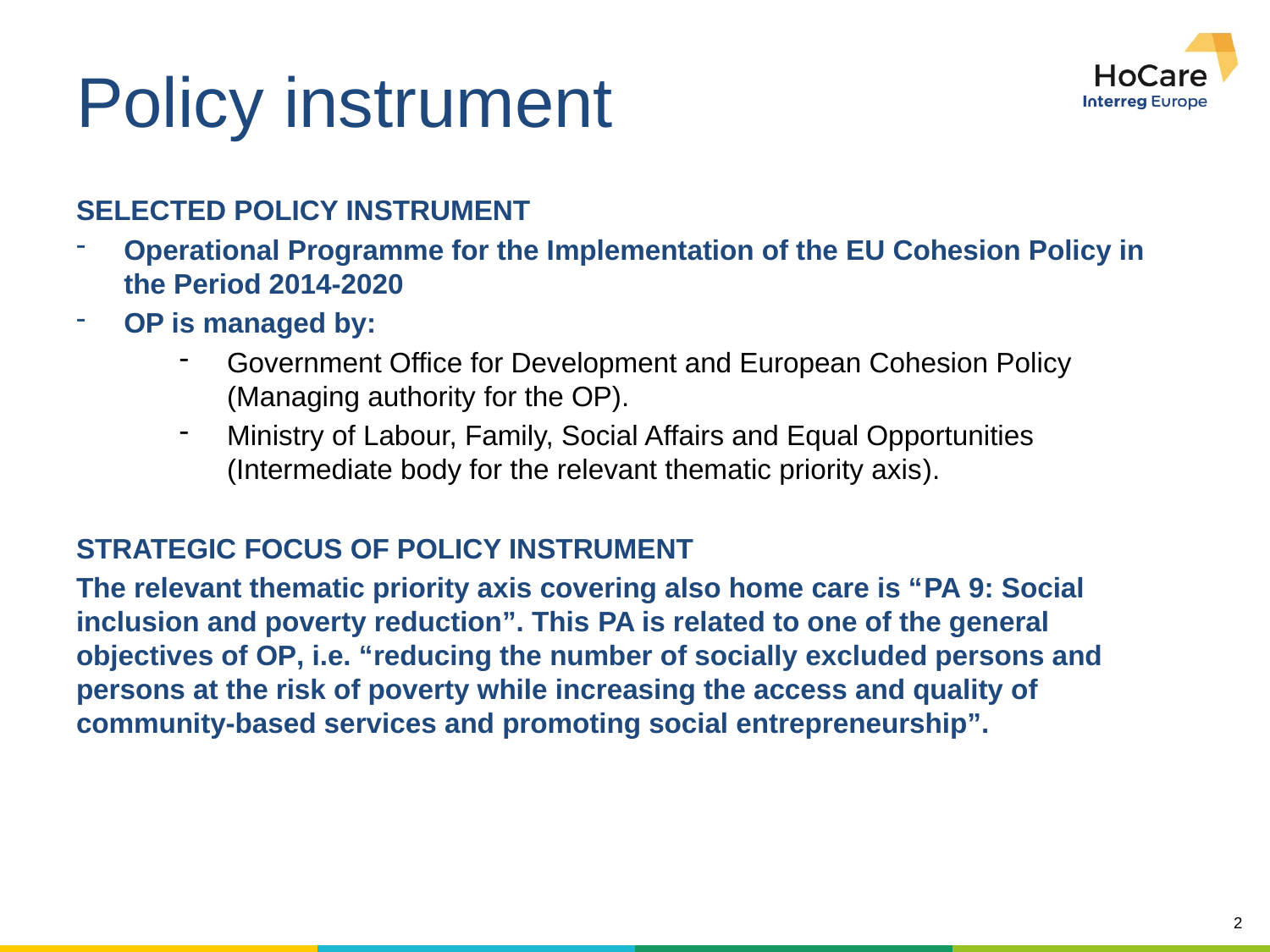

# Policy instrument
SELECTED POLICY INSTRUMENT
Operational Programme for the Implementation of the EU Cohesion Policy in the Period 2014-2020
OP is managed by:
Government Office for Development and European Cohesion Policy (Managing authority for the OP).
Ministry of Labour, Family, Social Affairs and Equal Opportunities (Intermediate body for the relevant thematic priority axis).

STRATEGIC FOCUS OF POLICY INSTRUMENT
The relevant thematic priority axis covering also home care is “PA 9: Social inclusion and poverty reduction”. This PA is related to one of the general objectives of OP, i.e. “reducing the number of socially excluded persons and persons at the risk of poverty while increasing the access and quality of community-based services and promoting social entrepreneurship”.